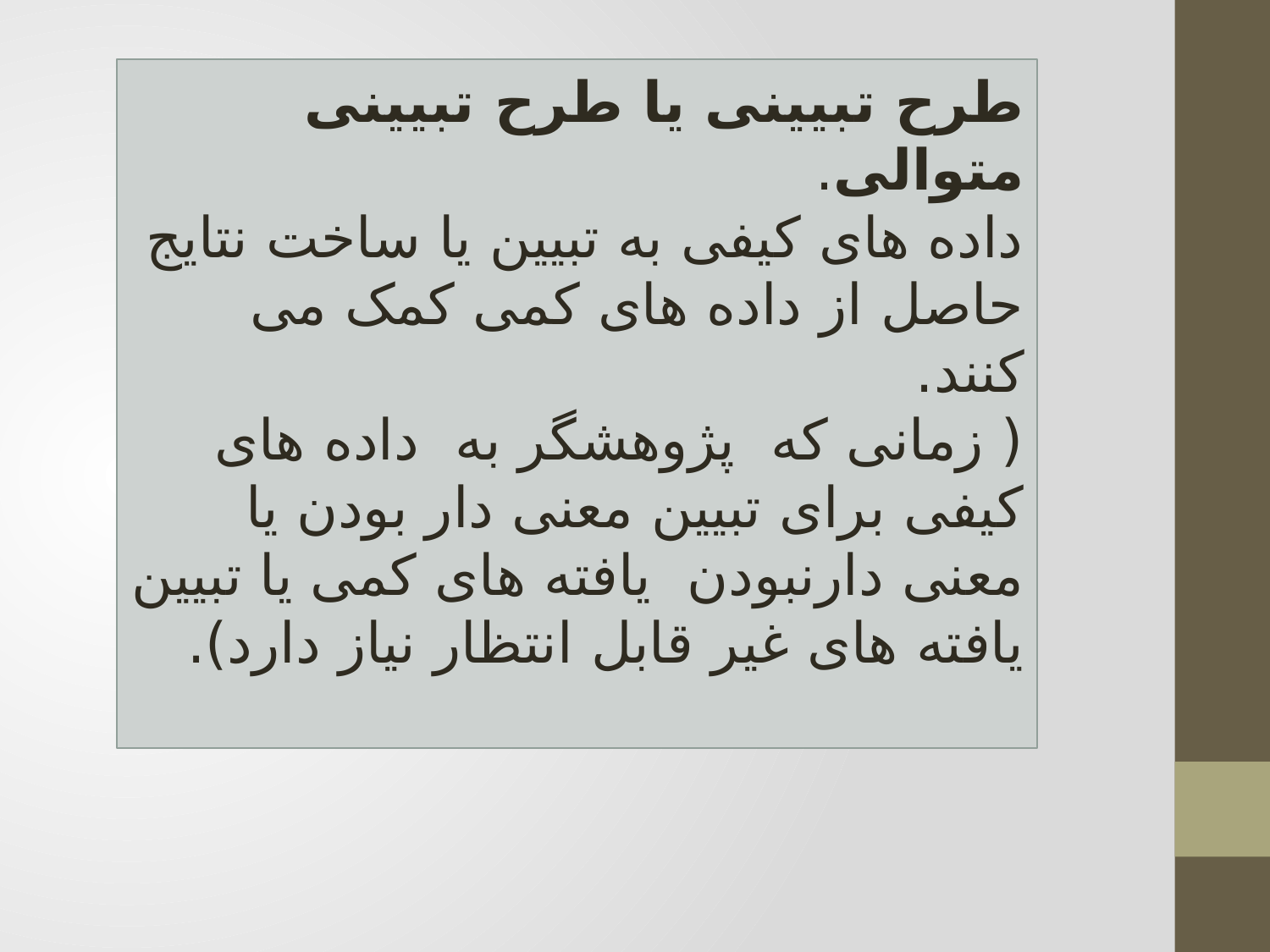

طرح تبیینی یا طرح تبیینی متوالی.
داده های کیفی به تبیین یا ساخت نتایج حاصل از داده های کمی کمک می کنند.
( زمانی که  پژوهشگر به  داده های کیفی برای تبیین معنی دار بودن یا معنی دارنبودن  یافته های کمی یا تبیین یافته های غیر قابل انتظار نیاز دارد).